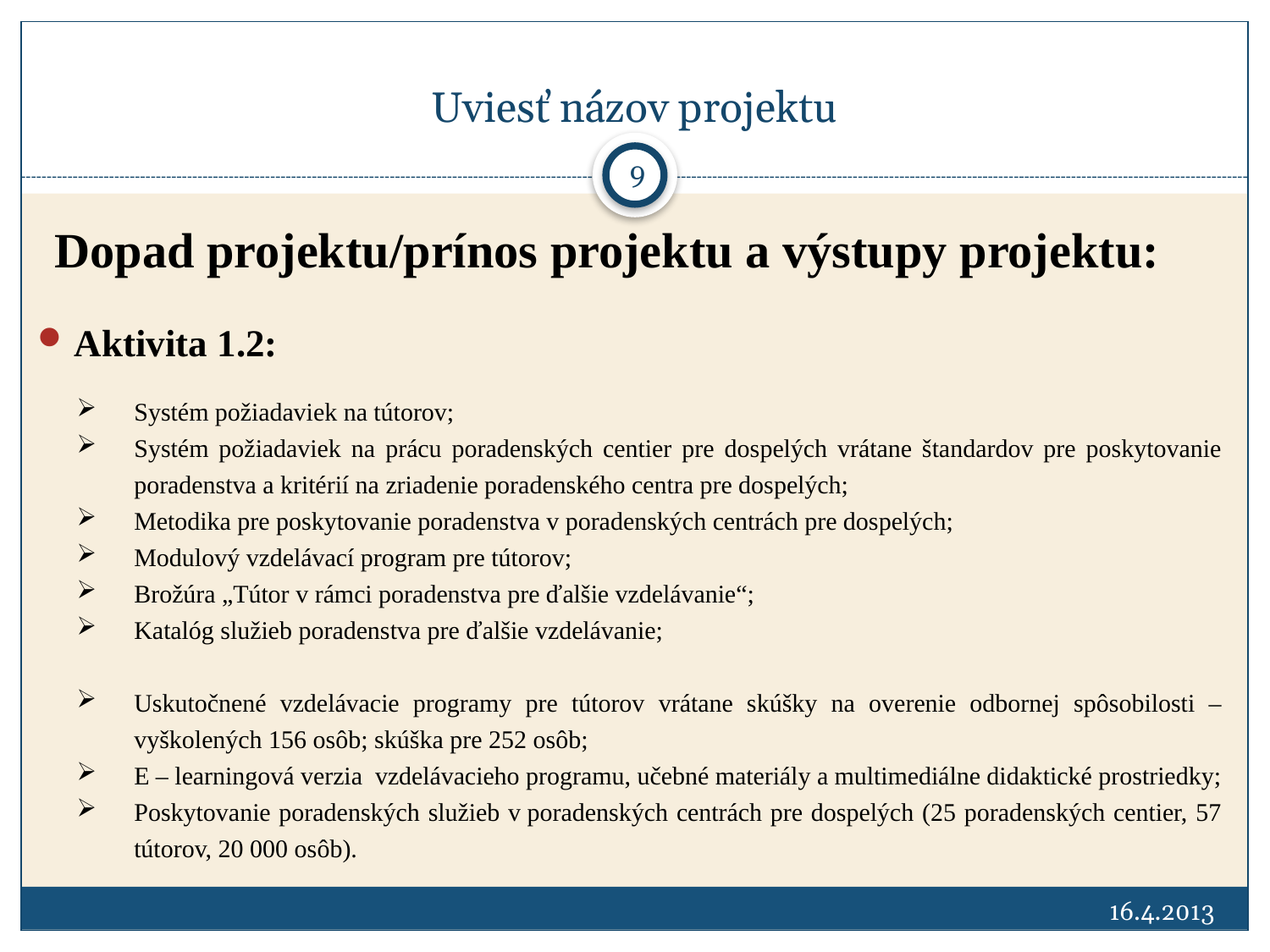

# Uviesť názov projektu
9
Dopad projektu/prínos projektu a výstupy projektu:

Aktivita 1.2:

Systém požiadaviek na tútorov;
Systém požiadaviek na prácu poradenských centier pre dospelých vrátane štandardov pre poskytovanie poradenstva a kritérií na zriadenie poradenského centra pre dospelých;
Metodika pre poskytovanie poradenstva v poradenských centrách pre dospelých;
Modulový vzdelávací program pre tútorov;
Brožúra „Tútor v rámci poradenstva pre ďalšie vzdelávanie“;
Katalóg služieb poradenstva pre ďalšie vzdelávanie;

Uskutočnené vzdelávacie programy pre tútorov vrátane skúšky na overenie odbornej spôsobilosti – vyškolených 156 osôb; skúška pre 252 osôb;
E – learningová verzia  vzdelávacieho programu, učebné materiály a multimediálne didaktické prostriedky;
Poskytovanie poradenských služieb v poradenských centrách pre dospelých (25 poradenských centier, 57 tútorov, 20 000 osôb).
16.4.2013